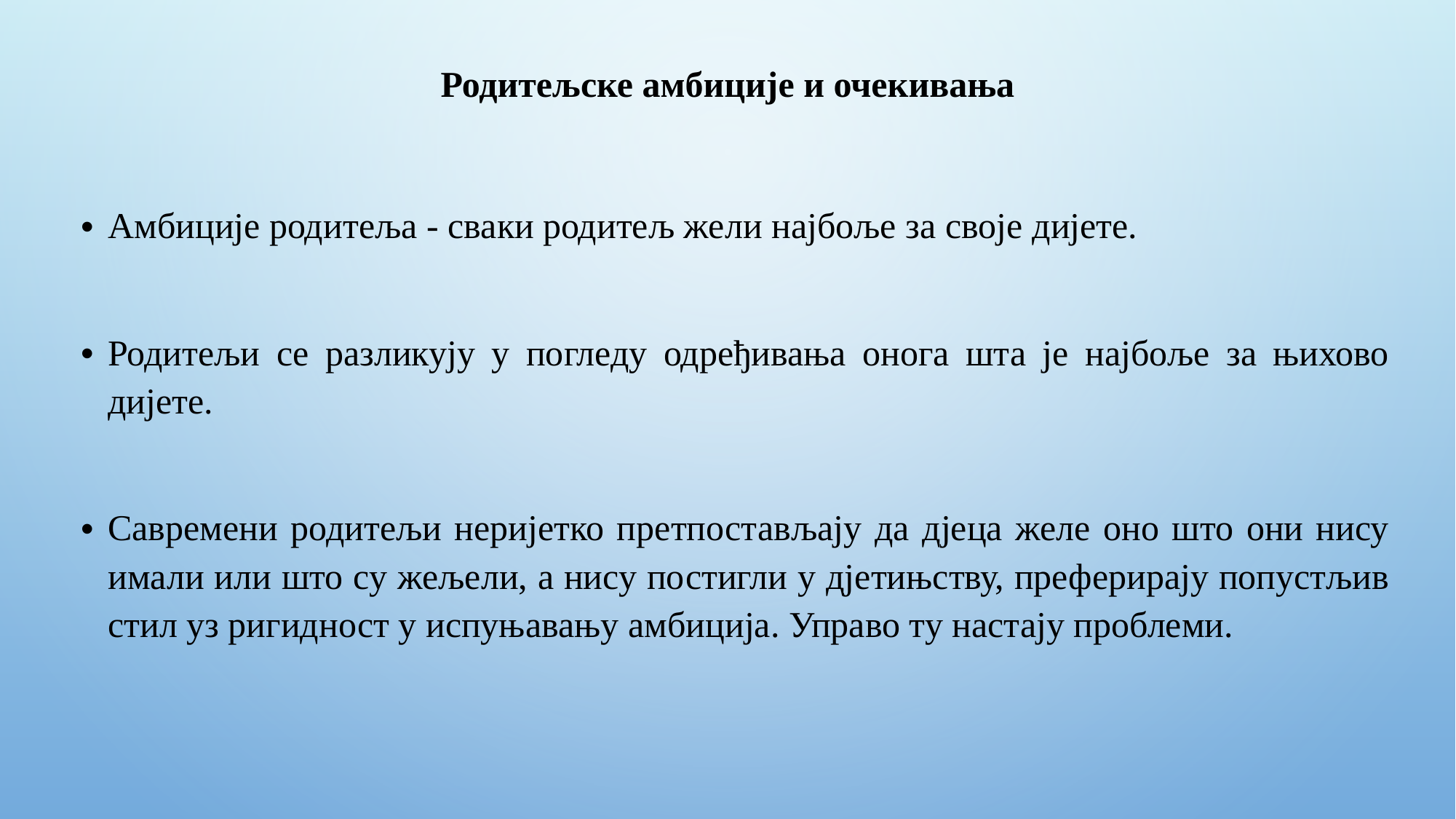

# Родитељске амбиције и очекивања
Амбиције родитеља - сваки родитељ жели најбоље за своје дијете.

Родитељи се разликују у погледу одређивања онога шта је најбоље за њихово дијете.

Савремени родитељи неријетко претпостављају да дјеца желе оно што они нису имали или што су жељели, а нису постигли у дјетињству, преферирају попустљив стил уз ригидност у испуњавању амбиција. Управо ту настају проблеми.